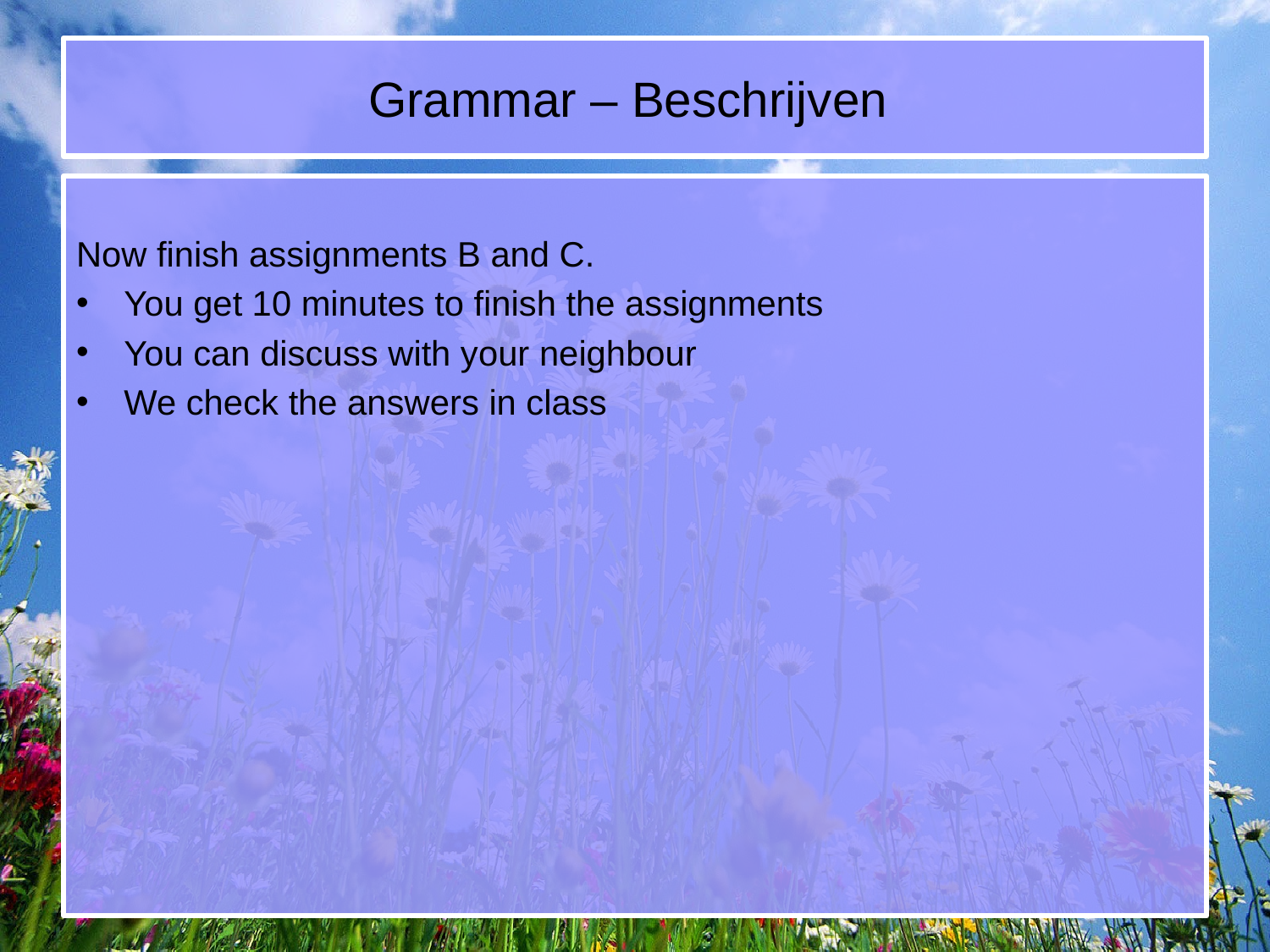

# Grammar – Beschrijven

Now finish assignments B and C.
You get 10 minutes to finish the assignments
You can discuss with your neighbour
We check the answers in class